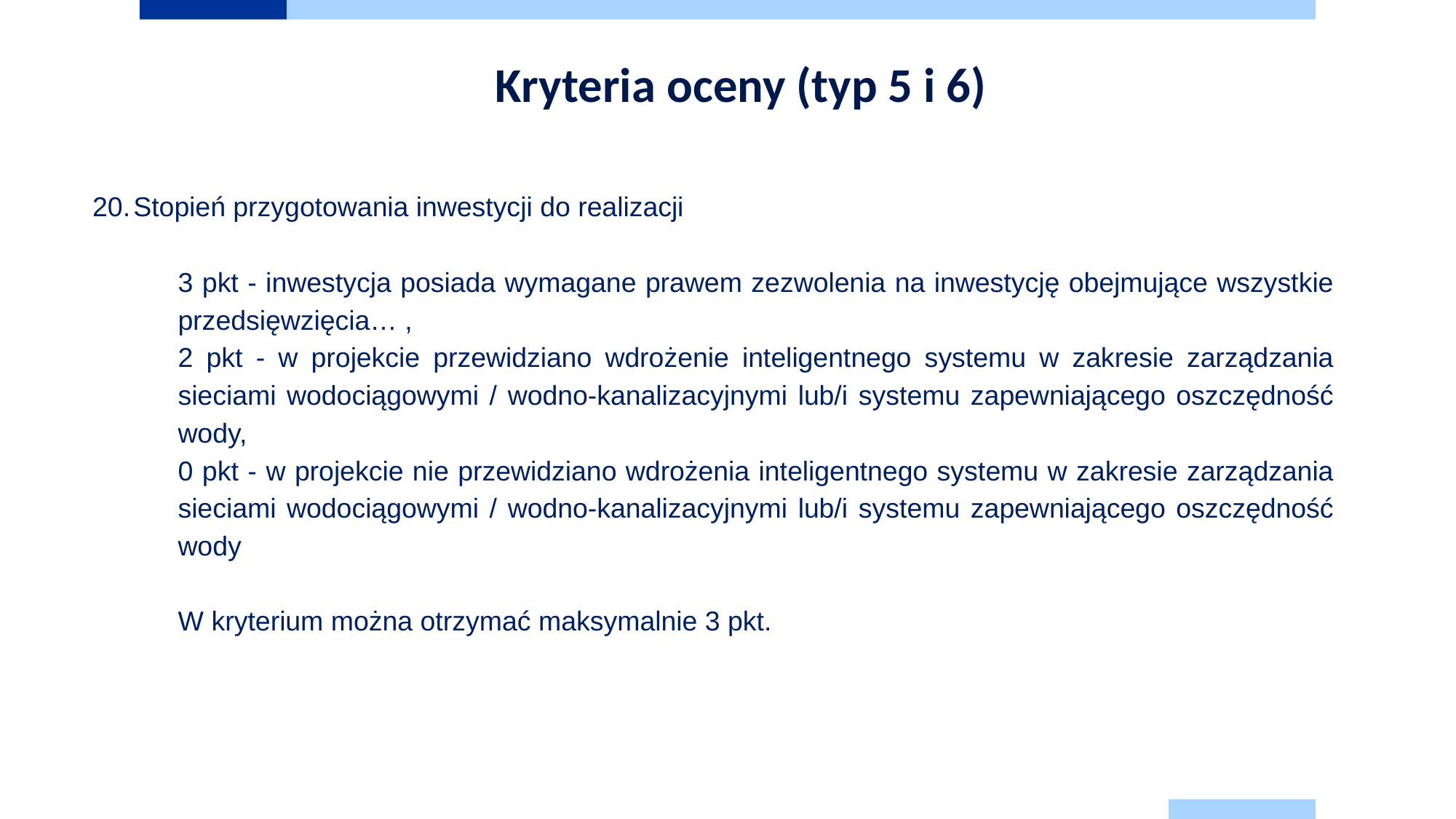

Kryteria oceny (typ 5 i 6)
Stopień przygotowania inwestycji do realizacji

3 pkt - inwestycja posiada wymagane prawem zezwolenia na inwestycję obejmujące wszystkie przedsięwzięcia… ,
2 pkt - w projekcie przewidziano wdrożenie inteligentnego systemu w zakresie zarządzania sieciami wodociągowymi / wodno-kanalizacyjnymi lub/i systemu zapewniającego oszczędność wody,
0 pkt - w projekcie nie przewidziano wdrożenia inteligentnego systemu w zakresie zarządzania sieciami wodociągowymi / wodno-kanalizacyjnymi lub/i systemu zapewniającego oszczędność wody

W kryterium można otrzymać maksymalnie 3 pkt.